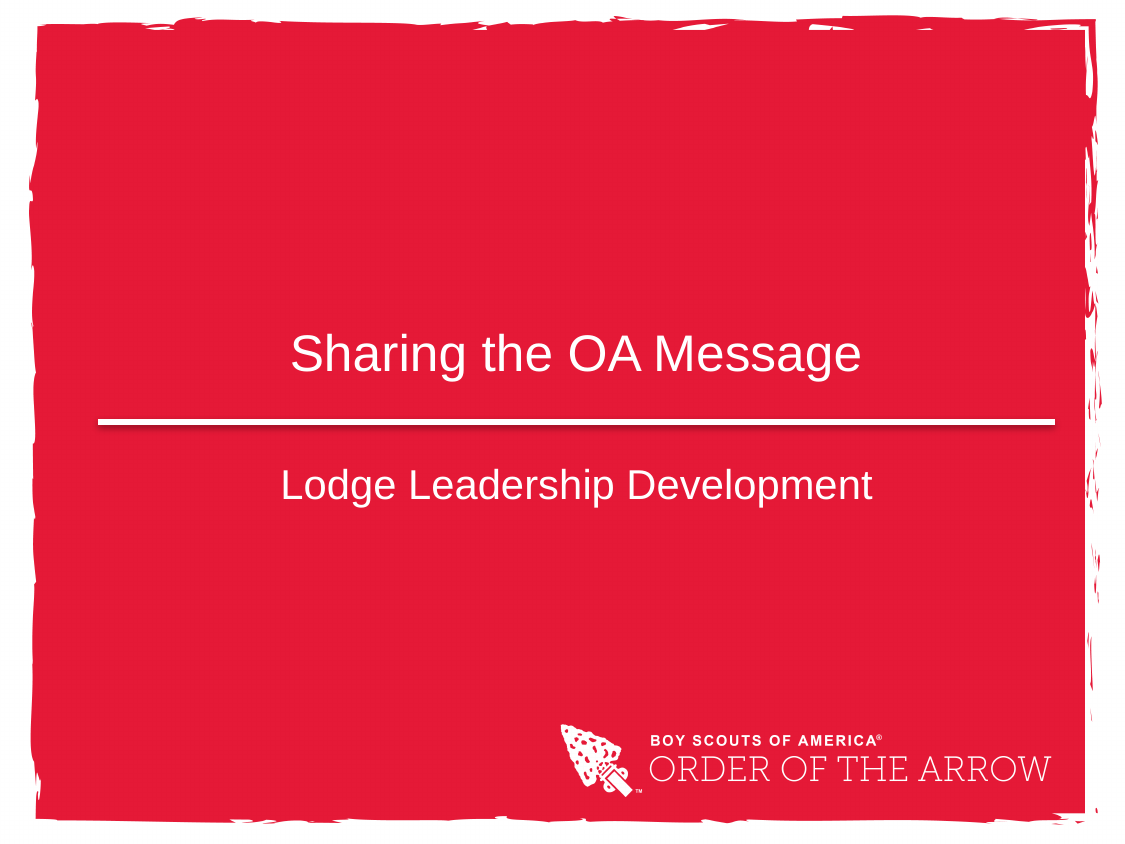

# Sharing the OA Message
Lodge Leadership Development